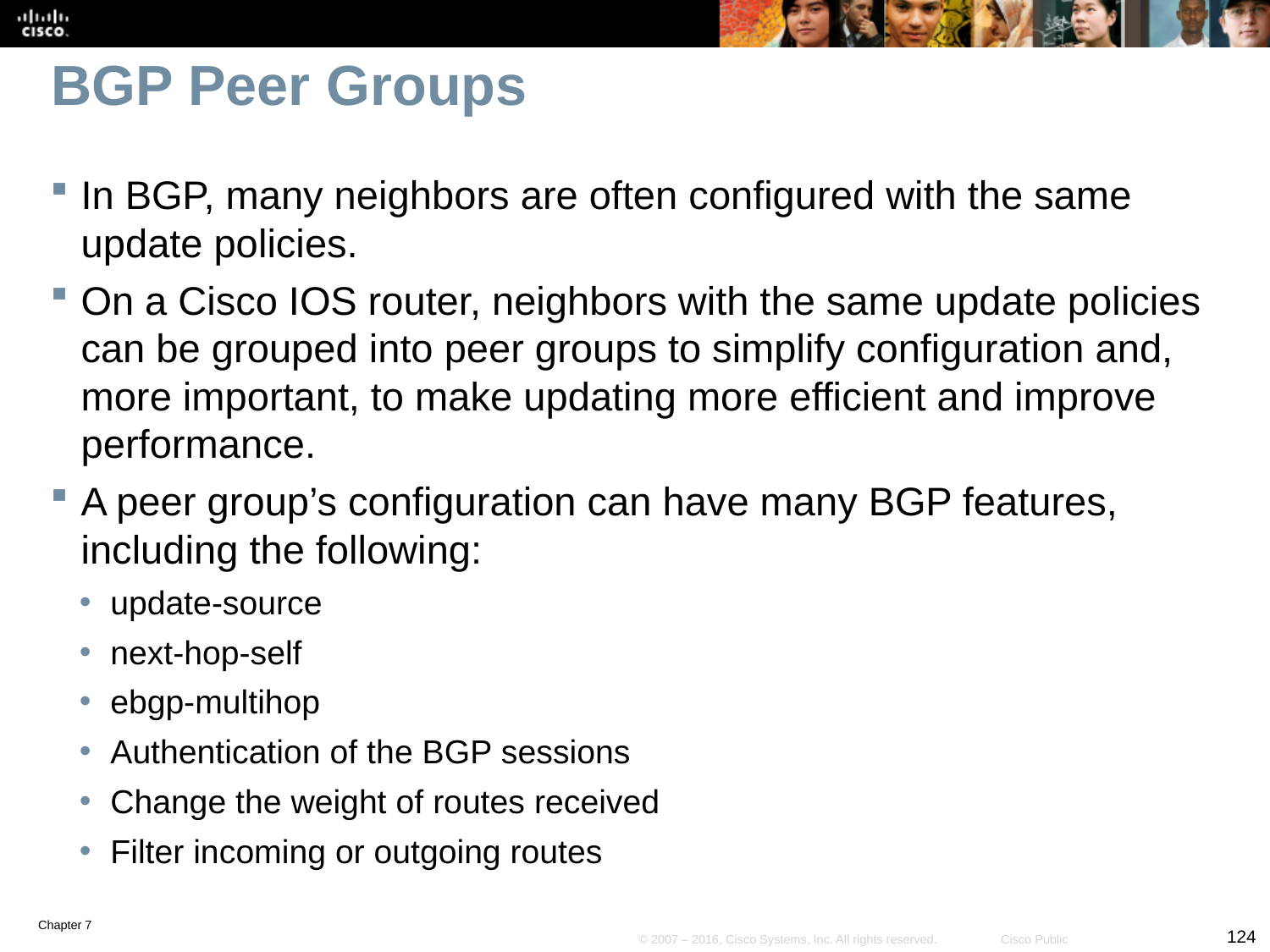

# BGP Peer Groups
In BGP, many neighbors are often configured with the same  update policies.
On a Cisco IOS router, neighbors with the same update policies can be grouped into peer groups to simplify configuration and, more important, to make updating more efficient and improve performance.
A peer group’s configuration can have many BGP features, including the following:
update-source
next-hop-self
ebgp-multihop
Authentication of the BGP sessions
Change the weight of routes received
Filter incoming or outgoing routes